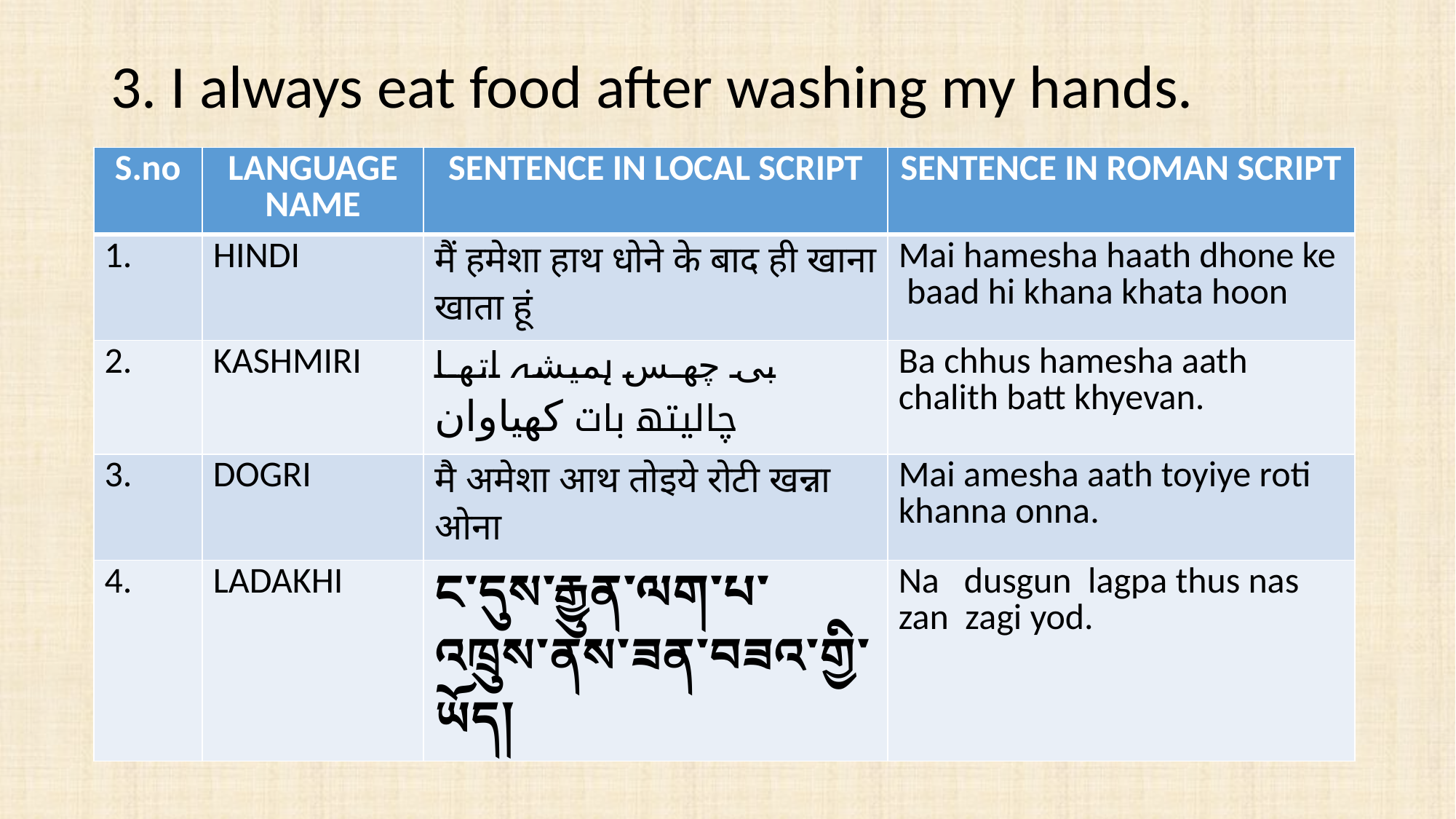

# 3. I always eat food after washing my hands.
| S.no | LANGUAGE NAME | SENTENCE IN LOCAL SCRIPT | SENTENCE IN ROMAN SCRIPT |
| --- | --- | --- | --- |
| 1. | HINDI | मैं हमेशा हाथ धोने के बाद ही खाना खाता हूं | Mai hamesha haath dhone ke baad hi khana khata hoon |
| 2. | KASHMIRI | بی چھس ہمیشہ اتھا چالیتھ بات کھیاوان | Ba chhus hamesha aath chalith batt khyevan. |
| 3. | DOGRI | मै अमेशा आथ तोइये रोटी खन्ना ओना | Mai amesha aath toyiye roti khanna onna. |
| 4. | LADAKHI | ང་དུས་རྒྱུན་ལག་པ་འཁྲུས་ནས་ཟན་བཟའ་གྱི་ཡོད། | Na dusgun lagpa thus nas zan zagi yod. |